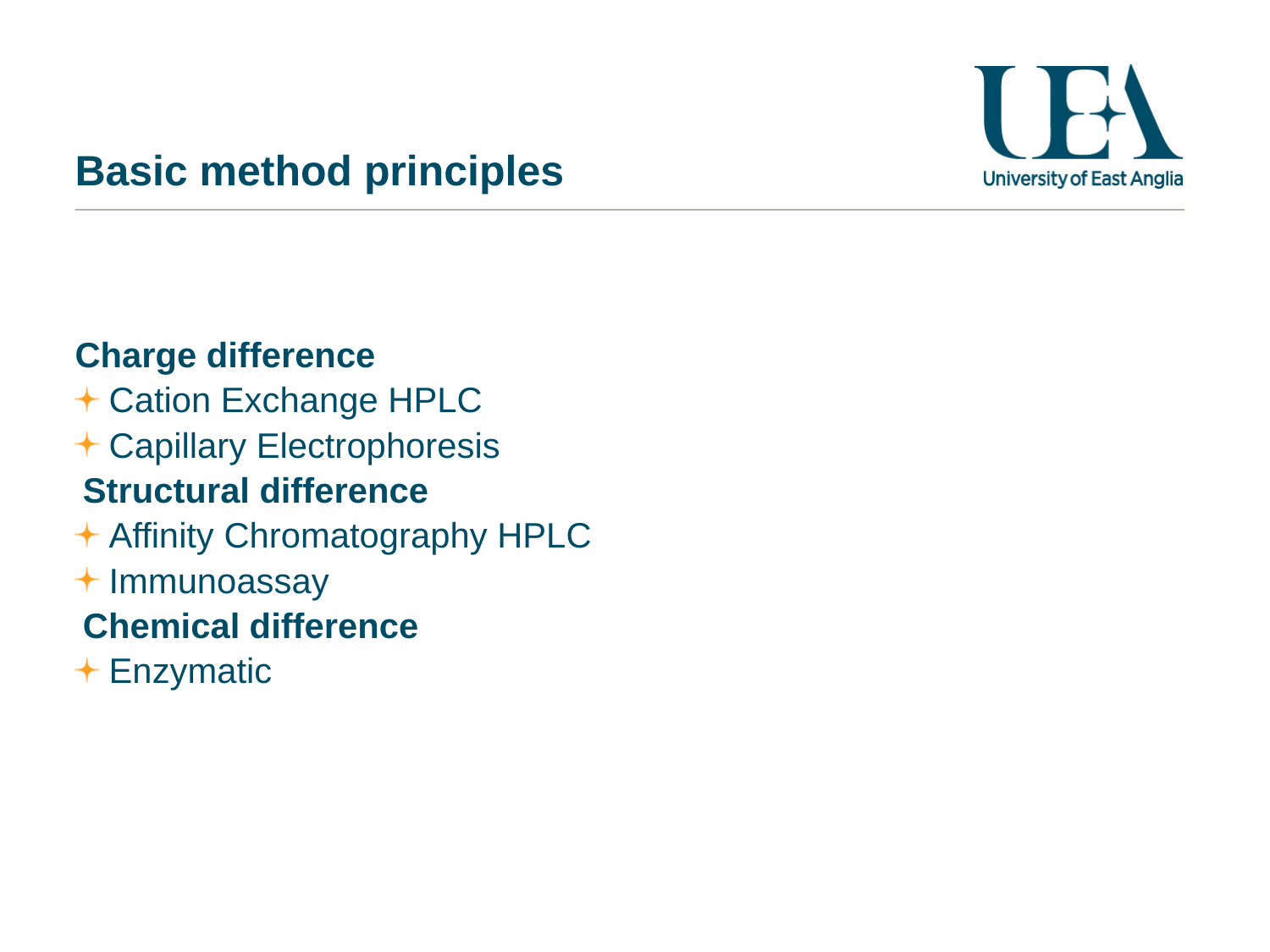

# Basic method principles
Charge difference
Cation Exchange HPLC
Capillary Electrophoresis
Structural difference
Affinity Chromatography HPLC
Immunoassay
Chemical difference
Enzymatic